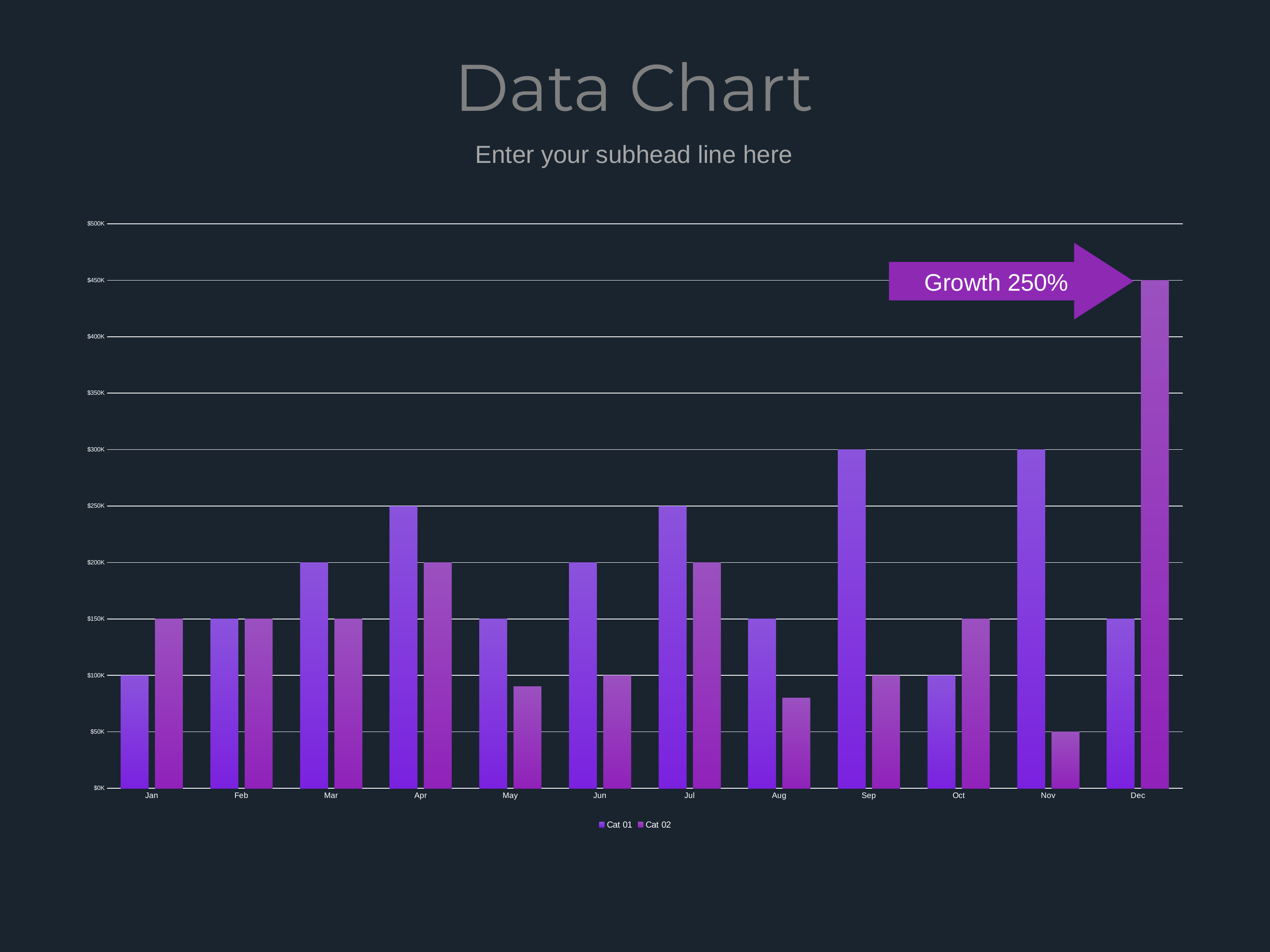

# Data Chart
Enter your subhead line here

### Chart

| Category | Cat 01 | Cat 02 |
|---|---|---|
| Jan | 100000.0 | 150000.0 |
| Feb | 150000.0 | 150000.0 |
| Mar | 200000.0 | 150000.0 |
| Apr | 250000.0 | 200000.0 |
| May | 150000.0 | 90000.0 |
| Jun | 200000.0 | 100000.0 |
| Jul | 250000.0 | 200000.0 |
| Aug | 150000.0 | 80000.0 |
| Sep | 300000.0 | 100000.0 |
| Oct | 100000.0 | 150000.0 |
| Nov | 300000.0 | 50000.0 |
| Dec | 150000.0 | 450000.0 |
Growth 250%